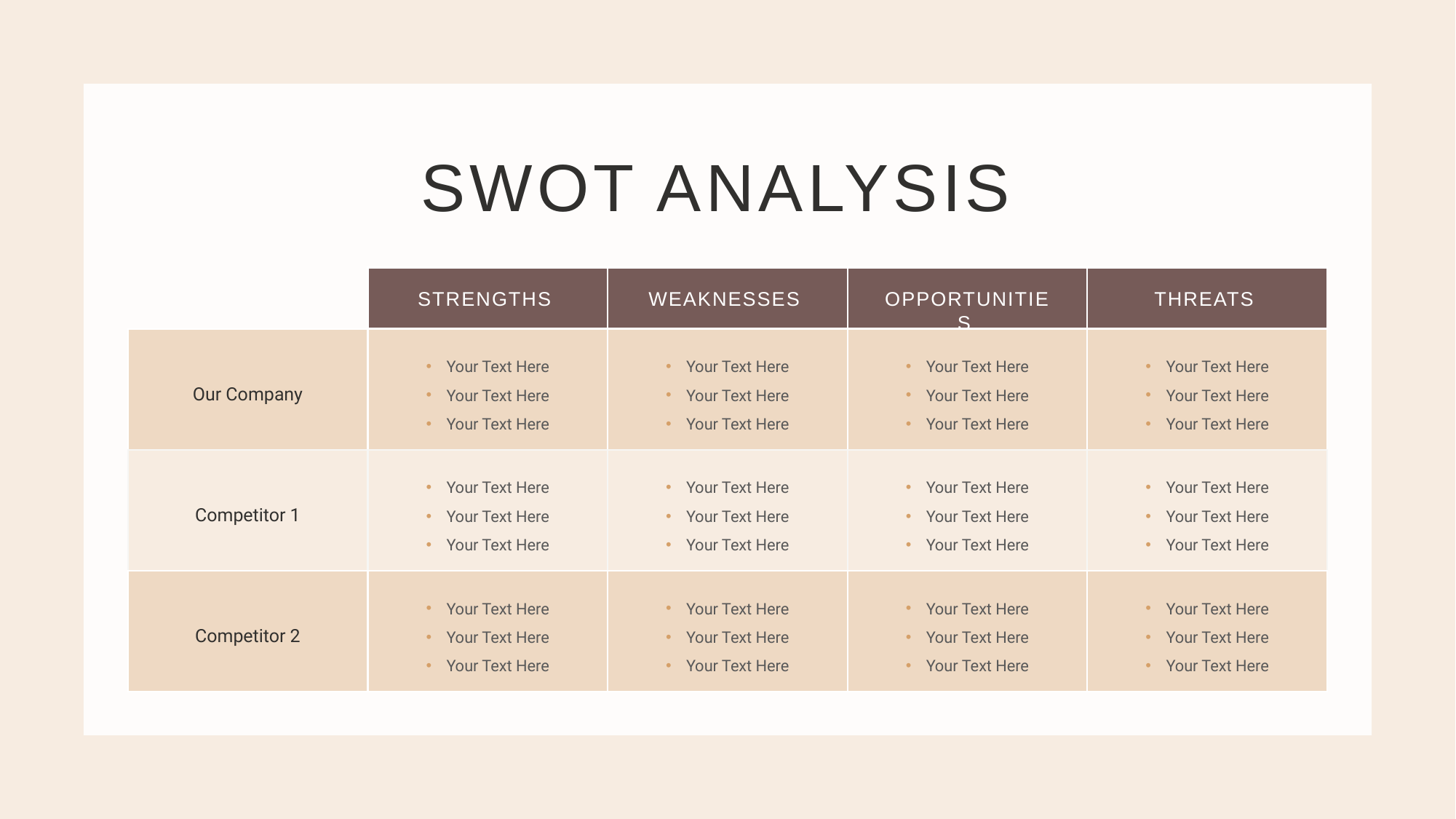

SWOT ANALYSIS

STRENGTHS
WEAKNESSES
OPPORTUNITIES
THREATS

Your Text Here
Your Text Here
Your Text Here

Your Text Here
Your Text Here
Your Text Here

Your Text Here
Your Text Here
Your Text Here

Your Text Here
Your Text Here
Your Text Here

Your Text Here
Your Text Here
Your Text Here

Your Text Here
Your Text Here
Your Text Here

Your Text Here
Your Text Here
Your Text Here

Your Text Here
Your Text Here
Your Text Here

Your Text Here
Your Text Here
Your Text Here

Your Text Here
Your Text Here
Your Text Here

Your Text Here
Your Text Here
Your Text Here

Your Text Here
Your Text Here
Your Text Here
Our Company

Competitor 1

Competitor 2